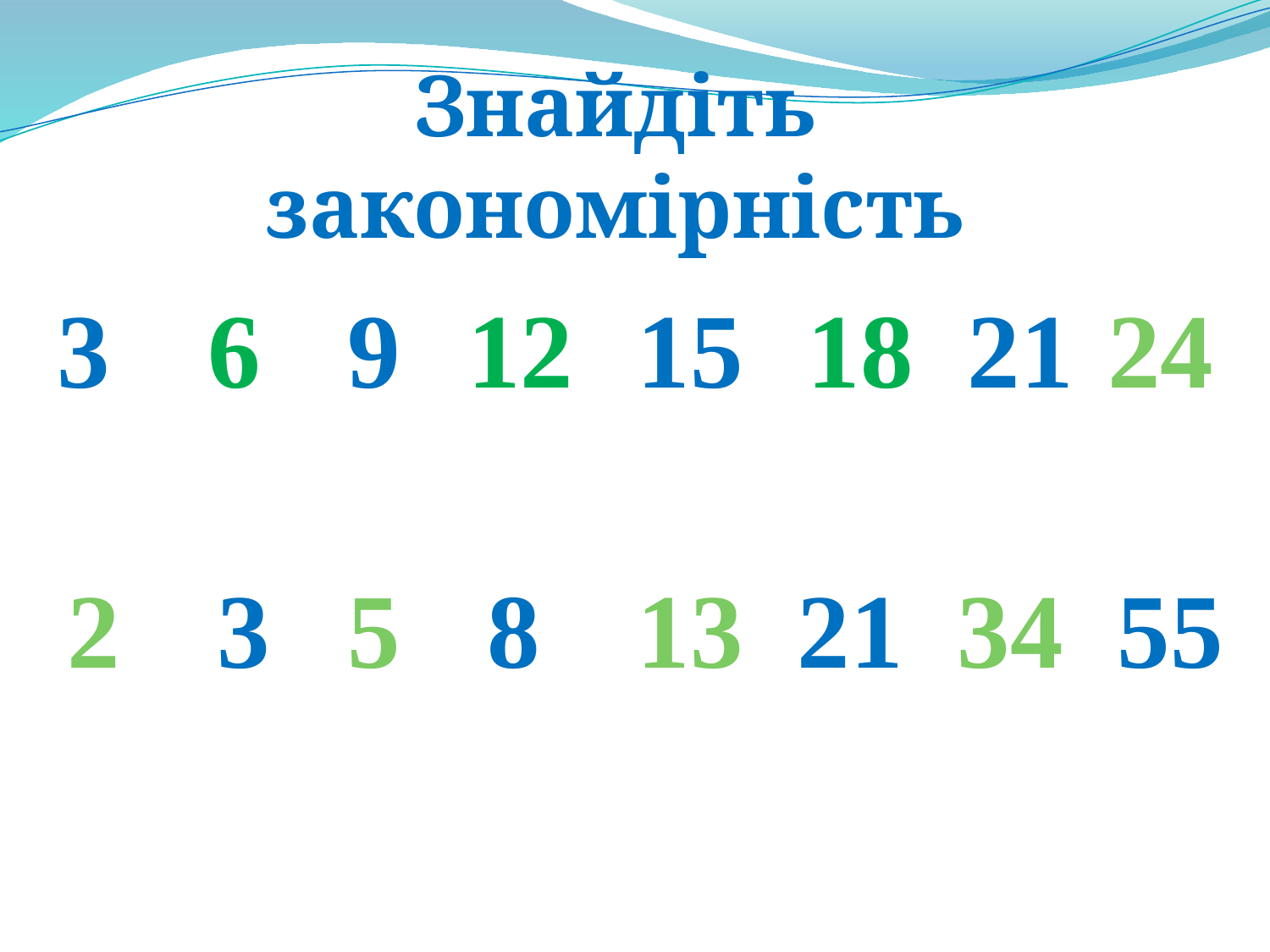

#
Знайдіть закономірність
3
6
9
12
15
18
21
24
2
3
5
8
13
21
34
55